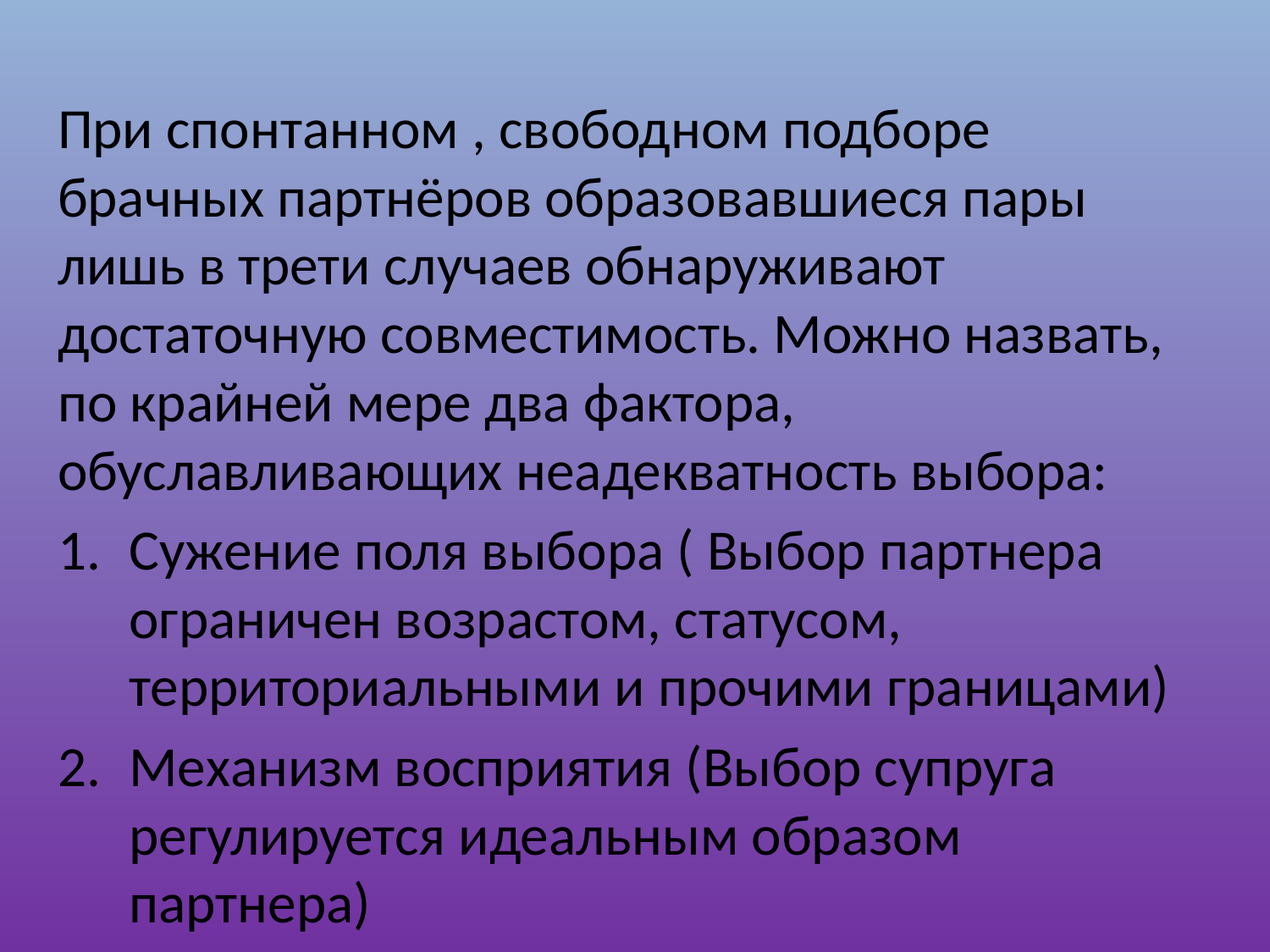

При спонтанном , свободном подборе брачных партнёров образовавшиеся пары лишь в трети случаев обнаруживают достаточную совместимость. Можно назвать, по крайней мере два фактора, обуславливающих неадекватность выбора:
Сужение поля выбора ( Выбор партнера ограничен возрастом, статусом, территориальными и прочими границами)
Механизм восприятия (Выбор супруга регулируется идеальным образом партнера)